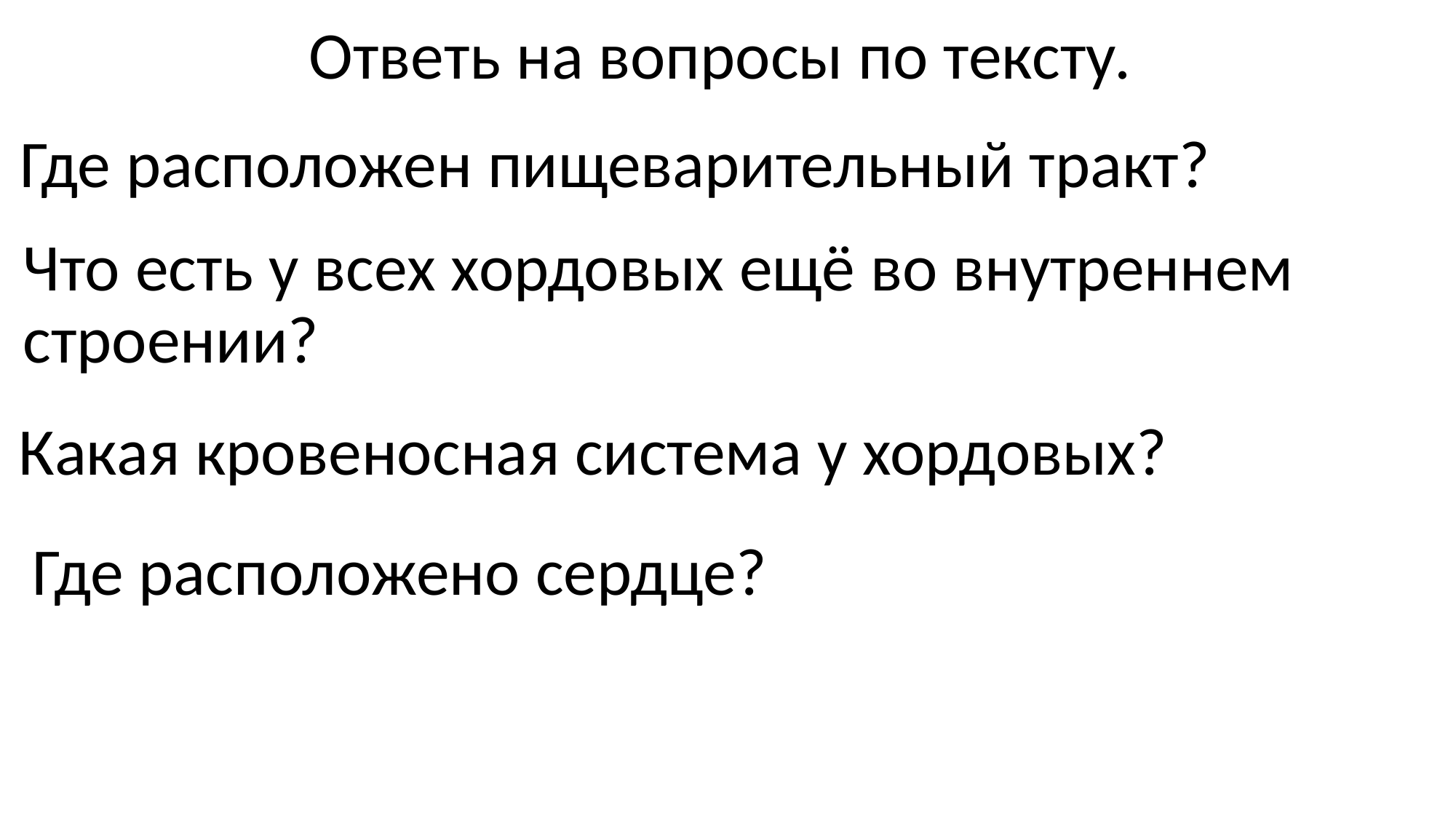

Ответь на вопросы по тексту.
# Где расположен пищеварительный тракт?
Что есть у всех хордовых ещё во внутреннем строении?
Какая кровеносная система у хордовых?
Где расположено сердце?